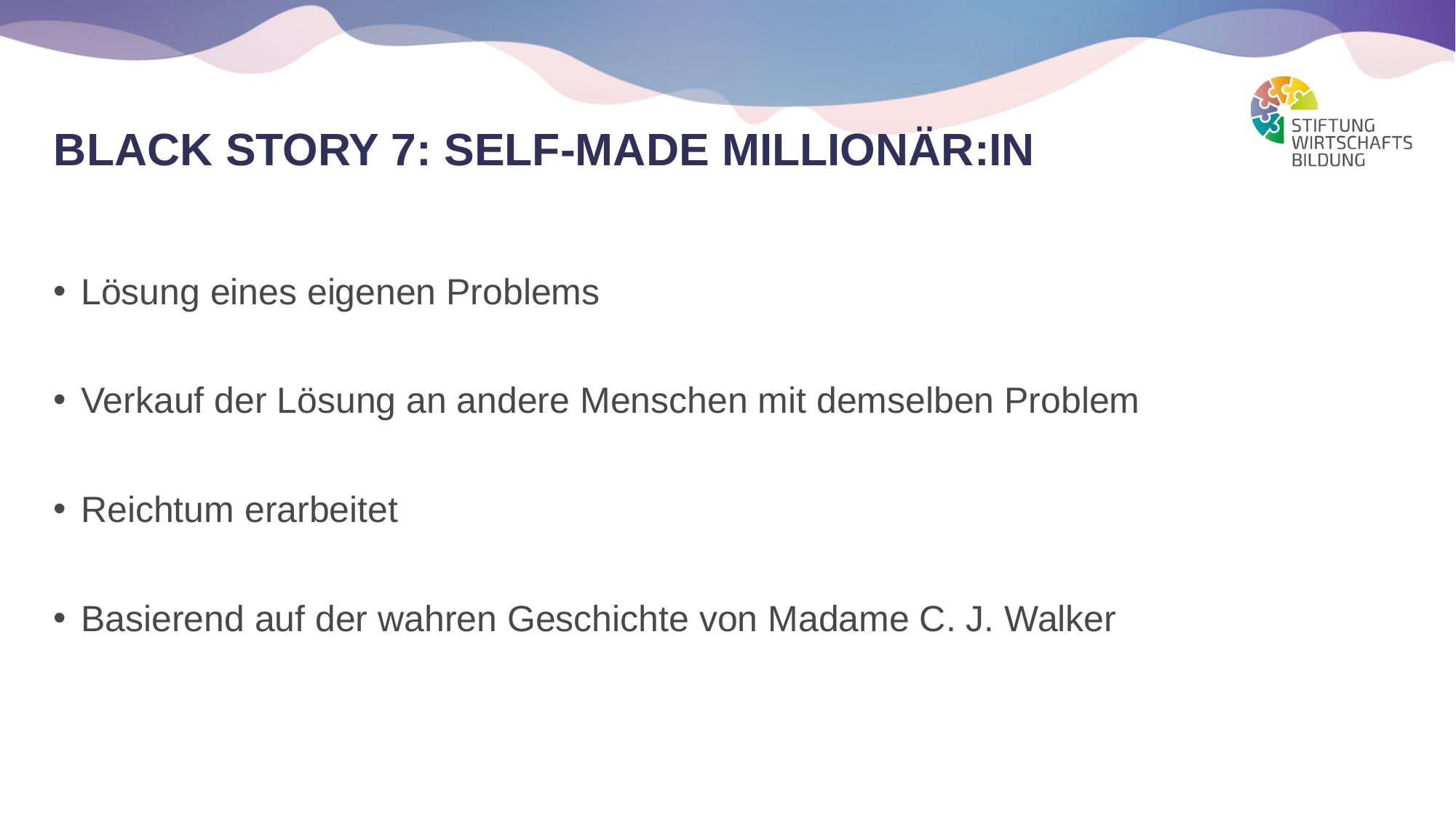

# Black Story 7: Self-made millionär:in

Lösung eines eigenen Problems

Verkauf der Lösung an andere Menschen mit demselben Problem

Reichtum erarbeitet

Basierend auf der wahren Geschichte von Madame C. J. Walker